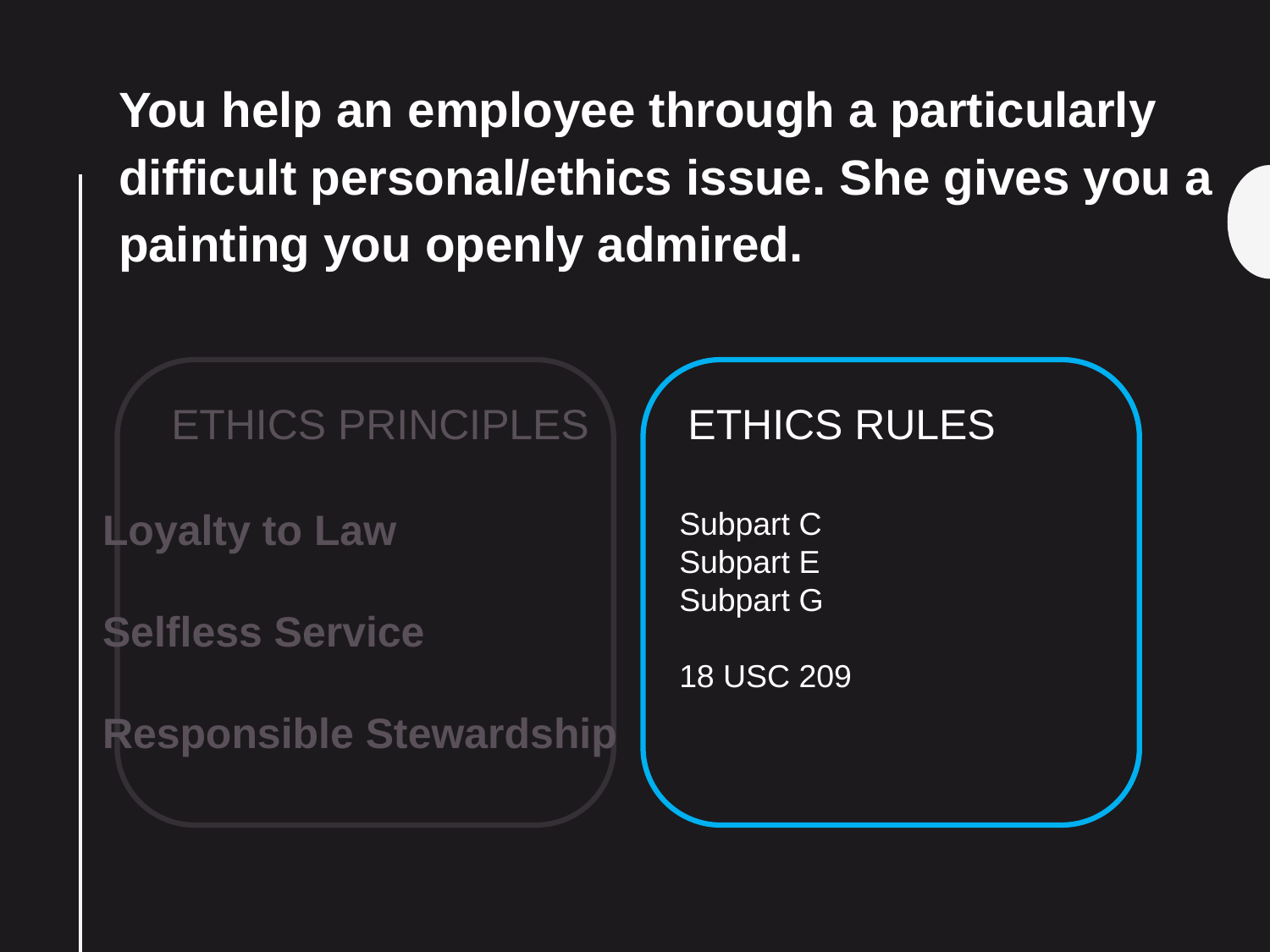

You help an employee through a particularly difficult personal/ethics issue. She gives you a painting you openly admired.

ETHICS RULES
ETHICS PRINCIPLES
Subpart C
Subpart E
Subpart G

18 USC 209
Loyalty to Law

Selfless Service

Responsible Stewardship